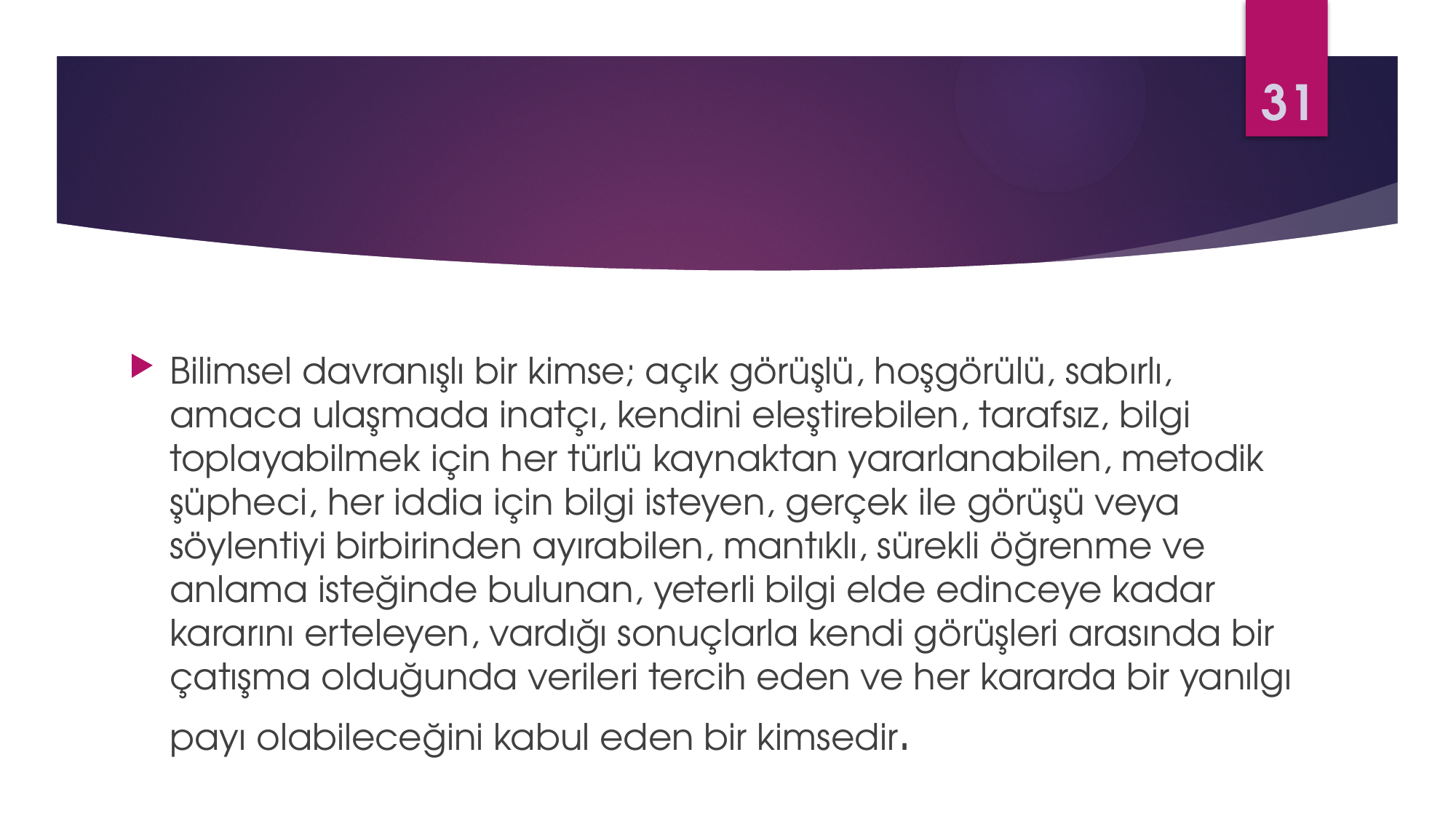

31
Bilimsel davranışlı bir kimse; açık görüşlü, hoşgörülü, sabırlı, amaca ulaşmada inatçı, kendini eleştirebilen, tarafsız, bilgi toplayabilmek için her türlü kaynaktan yararlanabilen, metodik şüpheci, her iddia için bilgi isteyen, gerçek ile görüşü veya söylentiyi birbirinden ayırabilen, mantıklı, sürekli öğrenme ve anlama isteğinde bulunan, yeterli bilgi elde edinceye kadar kararını erteleyen, vardığı sonuçlarla kendi görüşleri arasında bir çatışma olduğunda verileri tercih eden ve her kararda bir yanılgı payı olabileceğini kabul eden bir kimsedir.